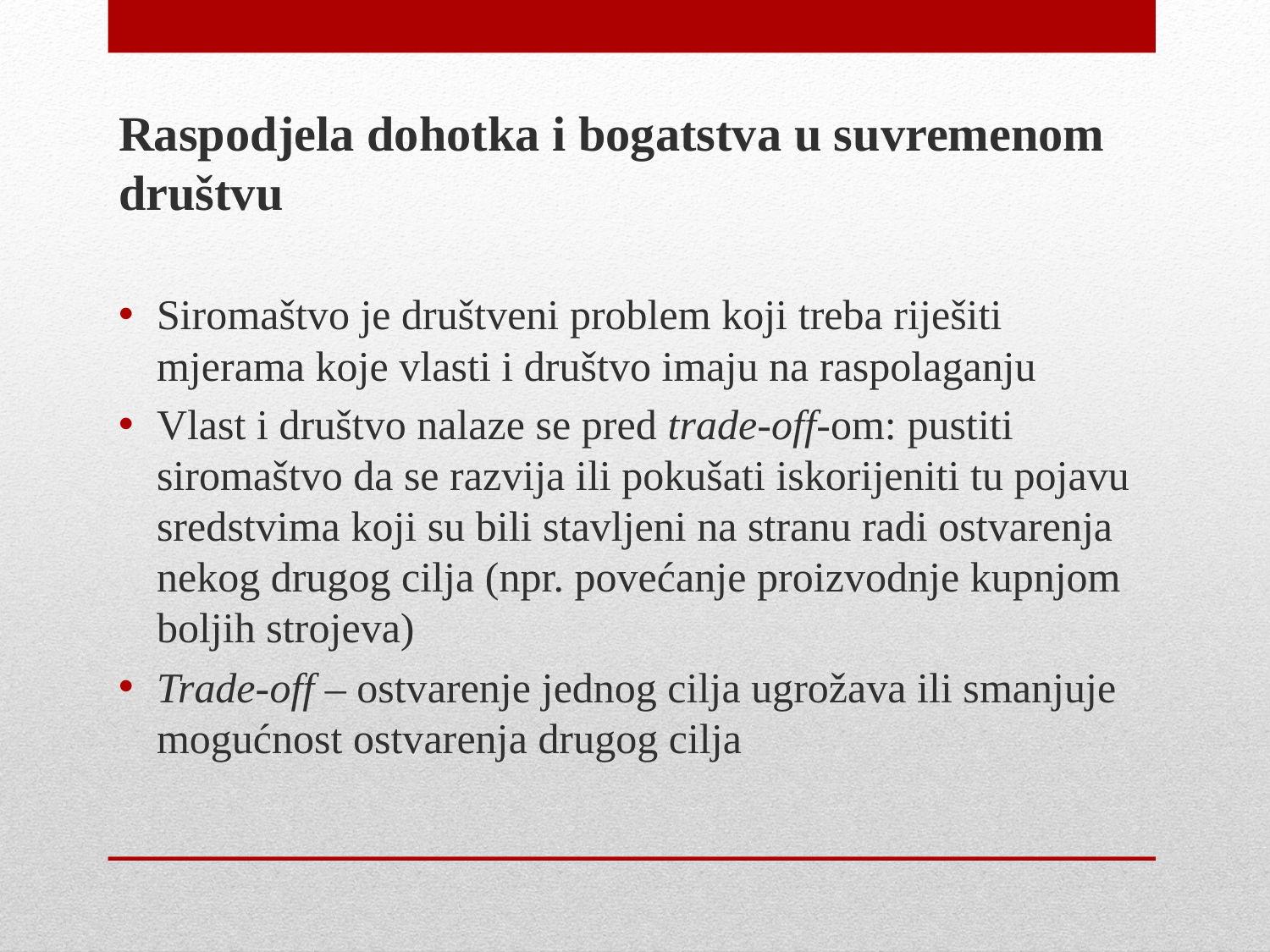

Raspodjela dohotka i bogatstva u suvremenom društvu

Siromaštvo je društveni problem koji treba riješiti mjerama koje vlasti i društvo imaju na raspolaganju
Vlast i društvo nalaze se pred trade-off-om: pustiti siromaštvo da se razvija ili pokušati iskorijeniti tu pojavu sredstvima koji su bili stavljeni na stranu radi ostvarenja nekog drugog cilja (npr. povećanje proizvodnje kupnjom boljih strojeva)
Trade-off – ostvarenje jednog cilja ugrožava ili smanjuje mogućnost ostvarenja drugog cilja